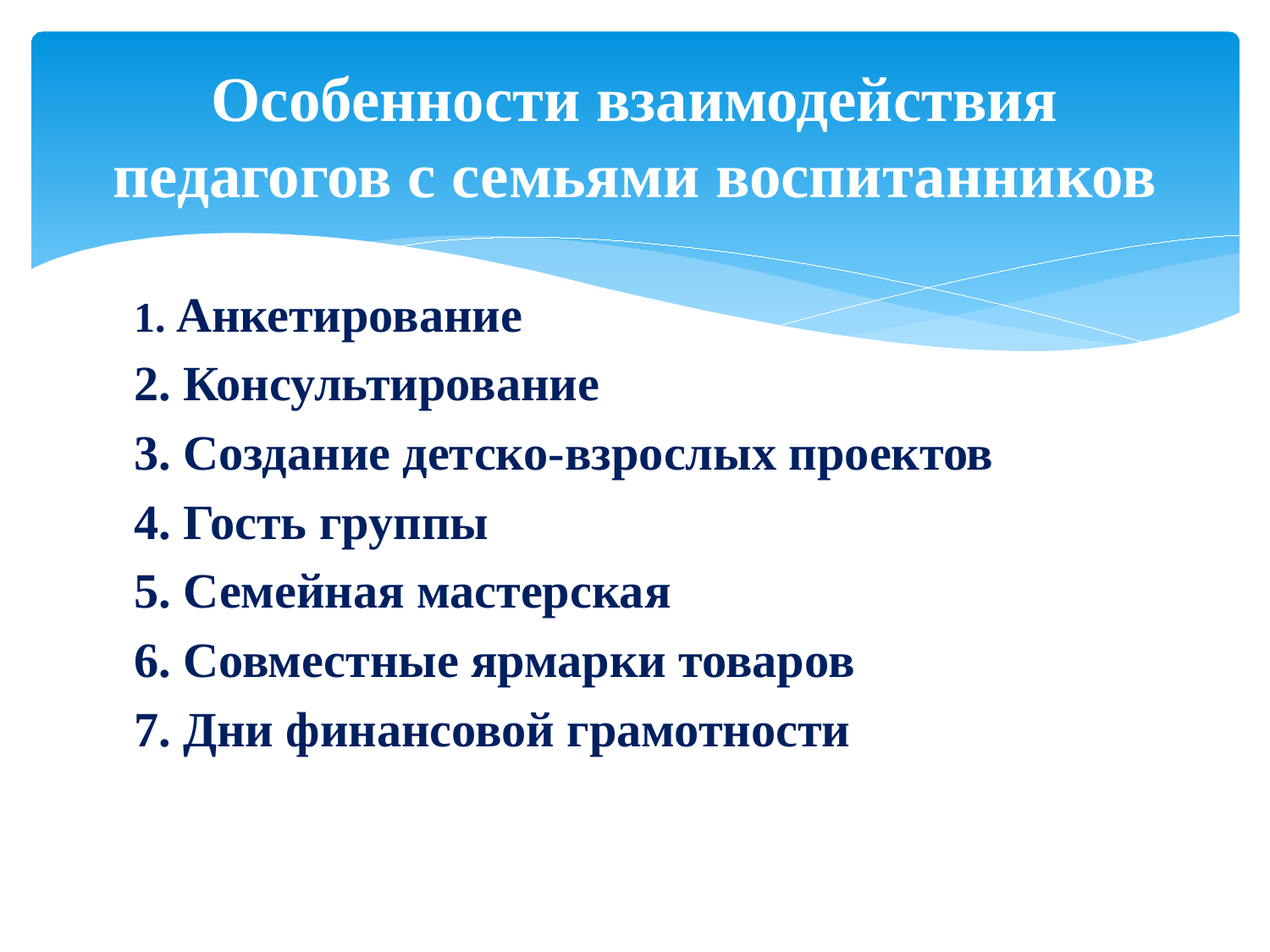

# Особенности взаимодействия педагогов с семьями воспитанников
1. Анкетирование
2. Консультирование
3. Создание детско-взрослых проектов
4. Гость группы
5. Семейная мастерская
6. Совместные ярмарки товаров
7. Дни финансовой грамотности